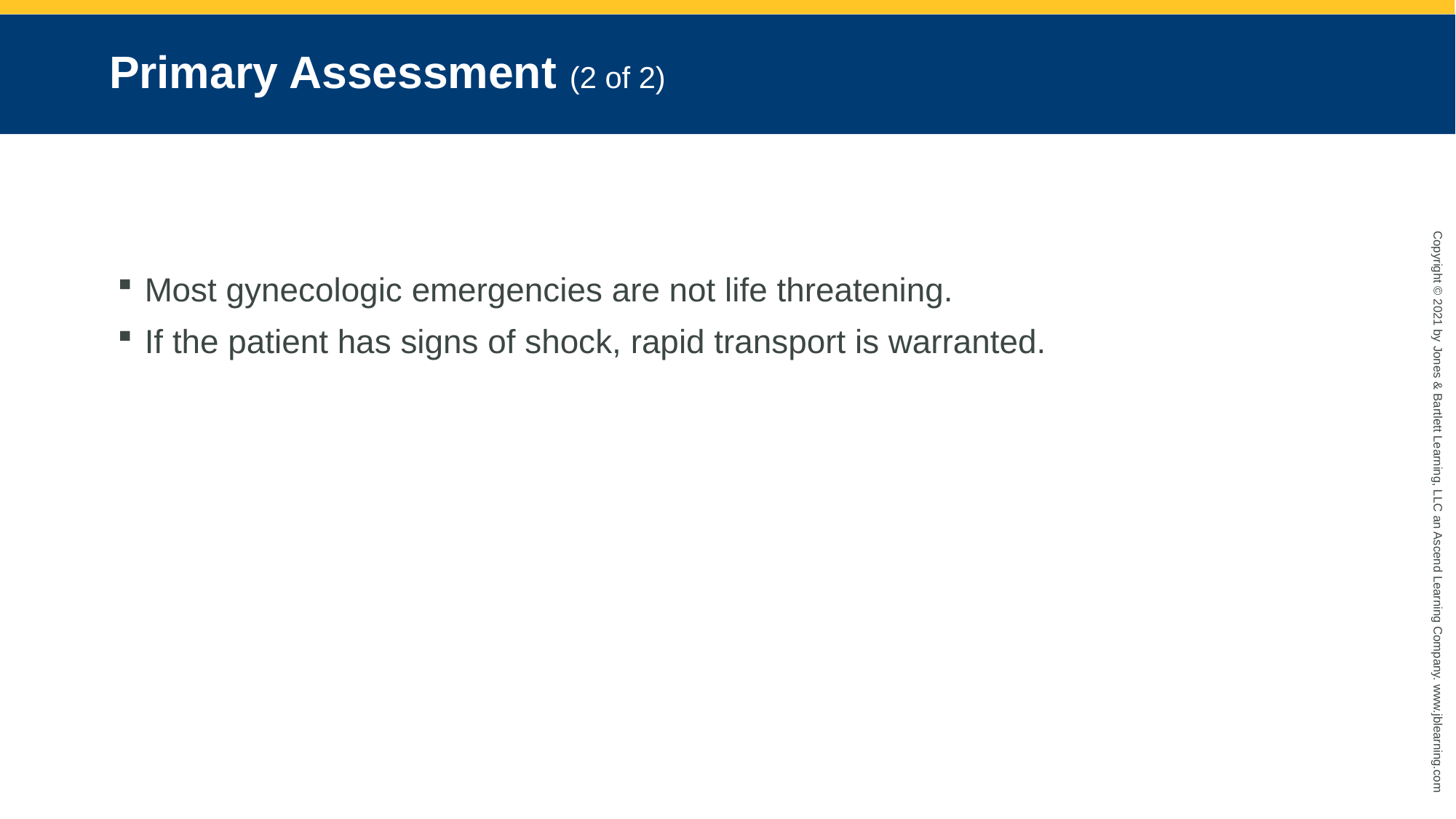

# Primary Assessment (2 of 2)
Most gynecologic emergencies are not life threatening.
If the patient has signs of shock, rapid transport is warranted.